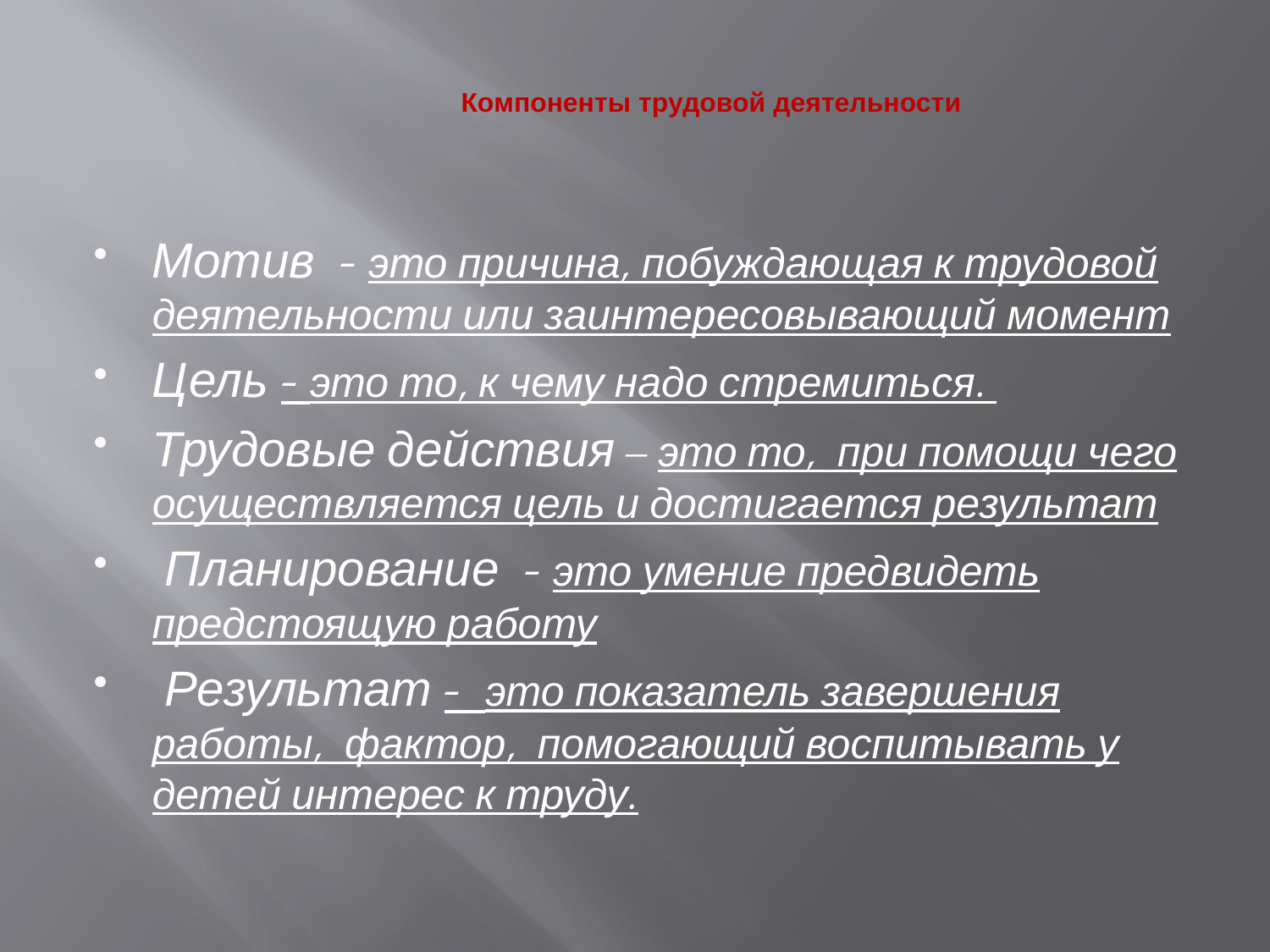

# Компоненты трудовой деятельности
Мотив  - это причина, побуждающая к трудовой деятельности или заинтересовывающий момент
Цель - это то, к чему надо стремиться.
Трудовые действия – это то,  при помощи чего осуществляется цель и достигается результат
 Планирование  - это умение предвидеть предстоящую работу
 Результат -  это показатель завершения работы,  фактор,  помогающий воспитывать у детей интерес к труду.